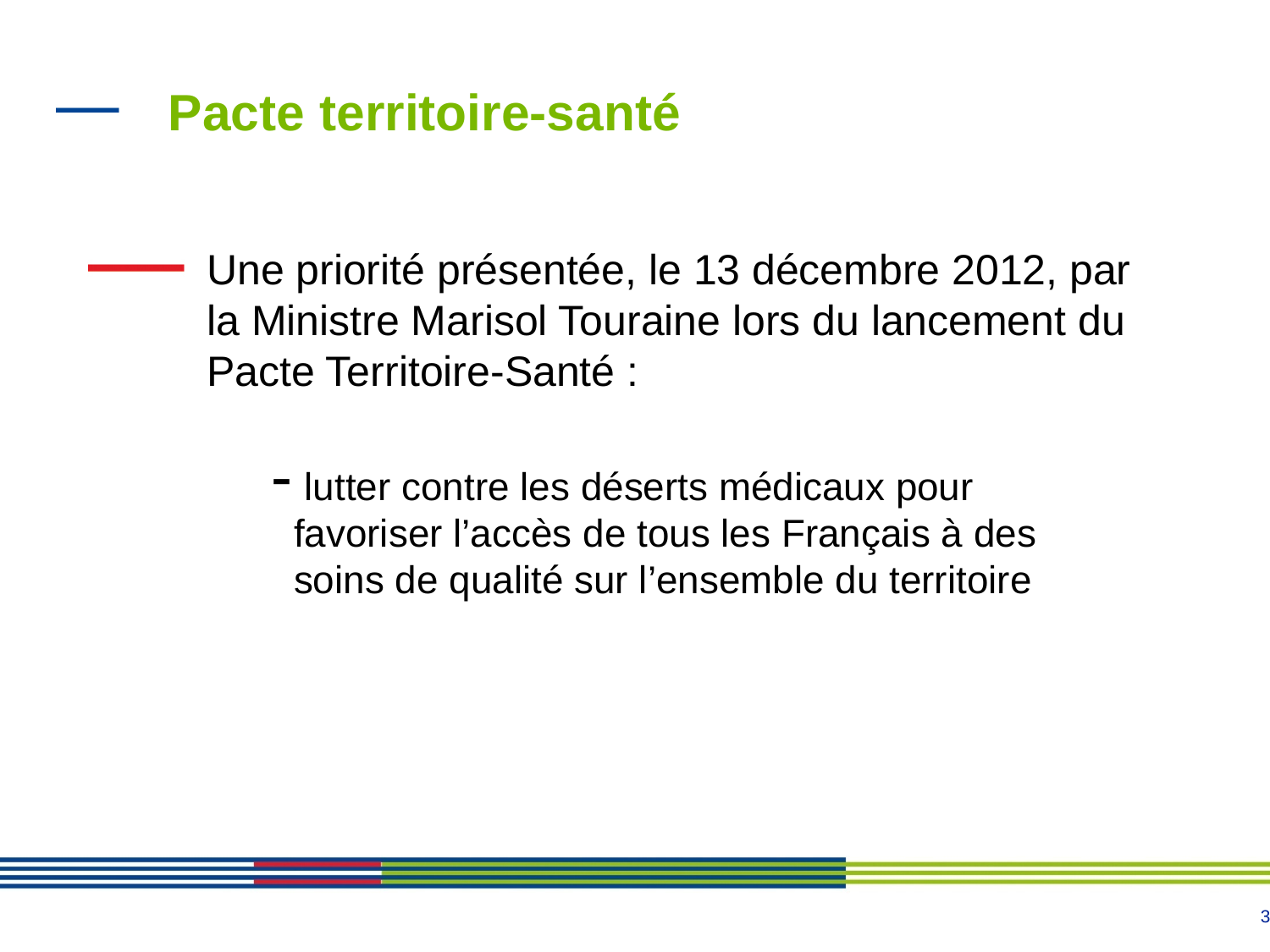

# Pacte territoire-santé
Une priorité présentée, le 13 décembre 2012, par la Ministre Marisol Touraine lors du lancement du Pacte Territoire-Santé :

 lutter contre les déserts médicaux pour favoriser l’accès de tous les Français à des soins de qualité sur l’ensemble du territoire